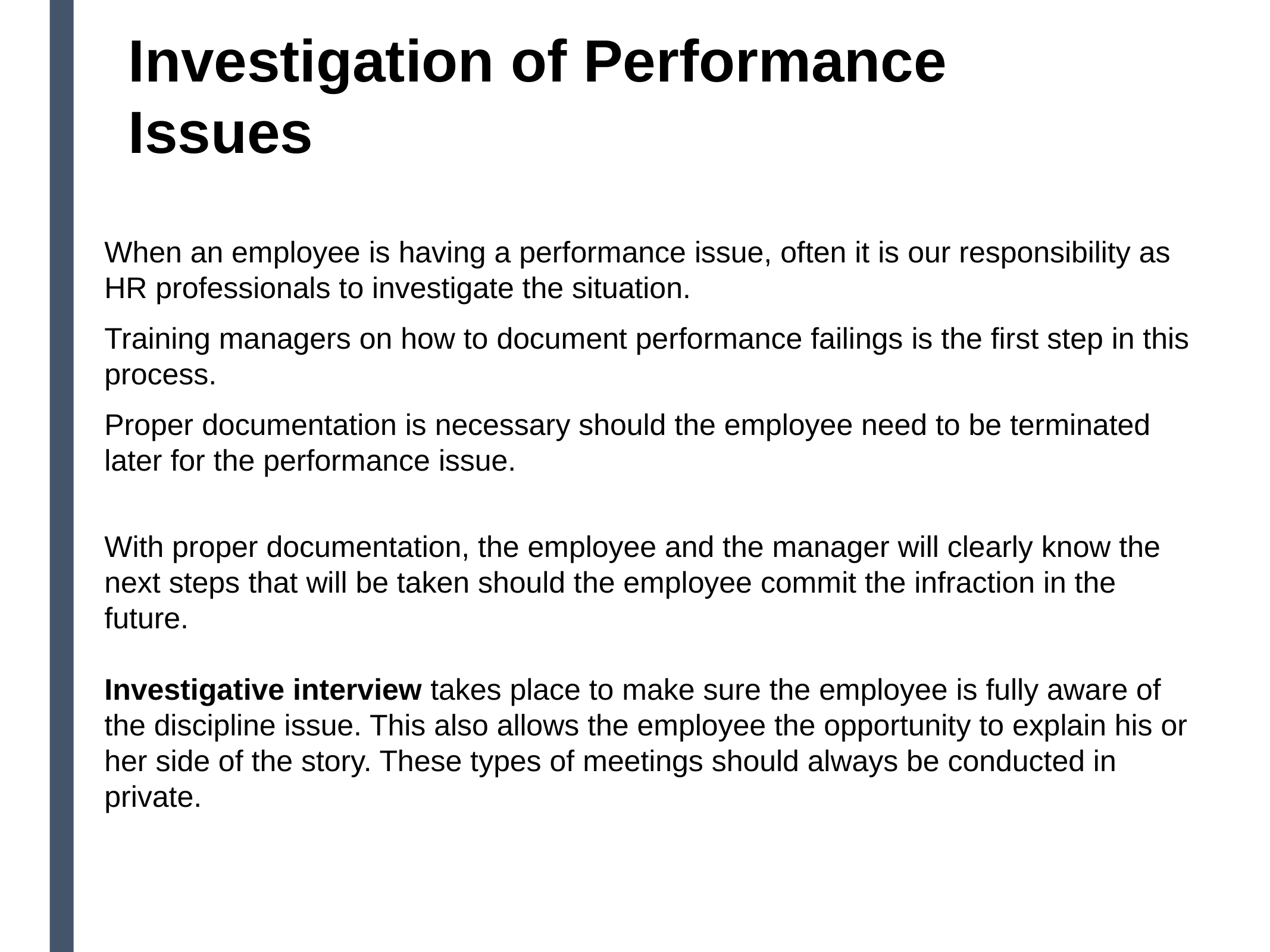

# Investigation of Performance Issues

When an employee is having a performance issue, often it is our responsibility as HR professionals to investigate the situation.
Training managers on how to document performance failings is the first step in this process.
Proper documentation is necessary should the employee need to be terminated later for the performance issue.

With proper documentation, the employee and the manager will clearly know the next steps that will be taken should the employee commit the infraction in the future.

Investigative interview takes place to make sure the employee is fully aware of the discipline issue. This also allows the employee the opportunity to explain his or her side of the story. These types of meetings should always be conducted in private.